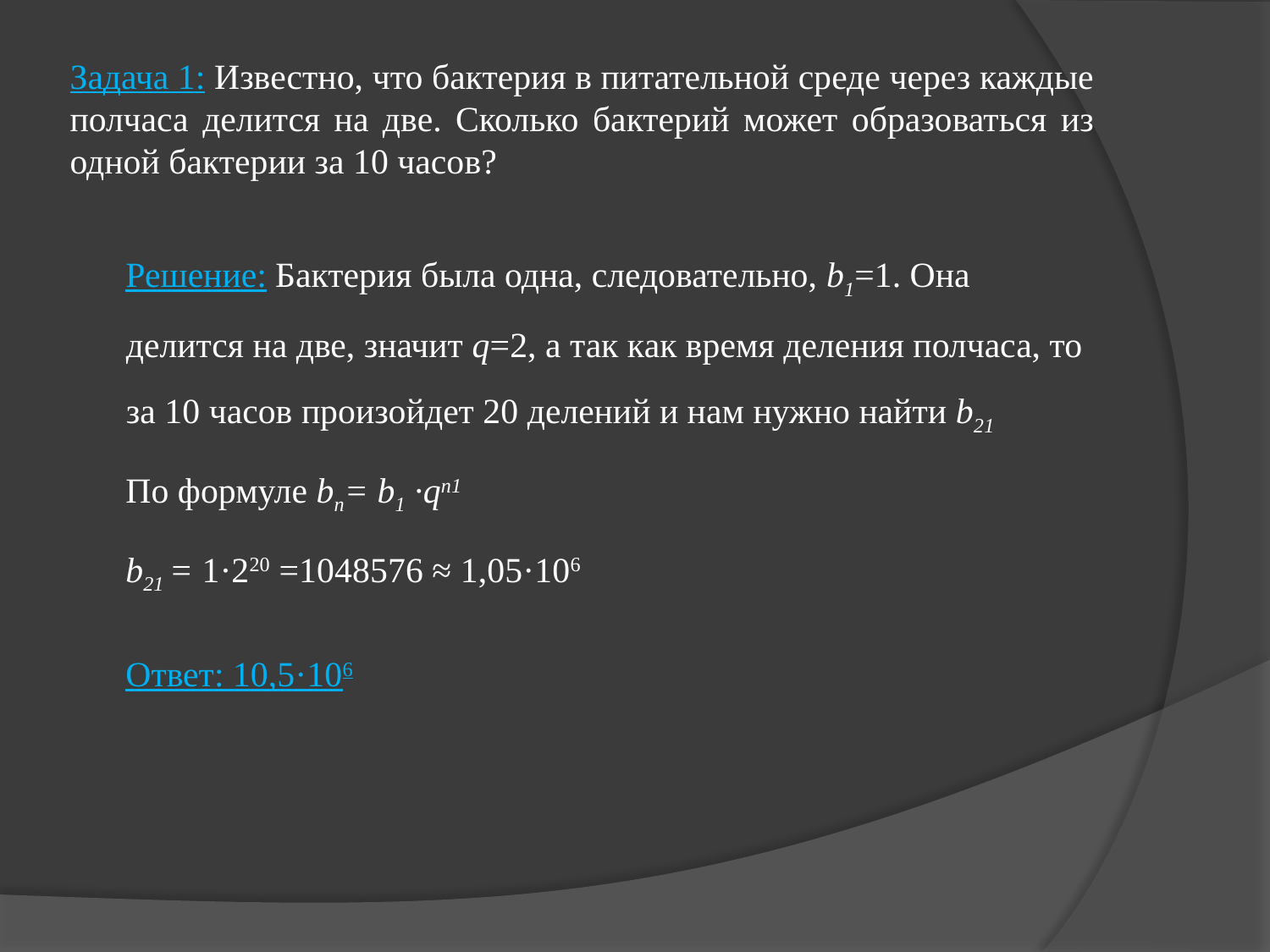

# Задача 1: Известно, что бактерия в питательной среде через каждые полчаса делится на две. Сколько бактерий может образоваться из одной бактерии за 10 часов?
Решение: Бактерия была одна, следовательно, b1=1. Она делится на две, значит q=2, а так как время деления полчаса, то за 10 часов произойдет 20 делений и нам нужно найти b21
По формуле bп= b1 ·qn­1
b21 = 1·220 =1048576 ≈ 1,05·106

Ответ: 10,5·106